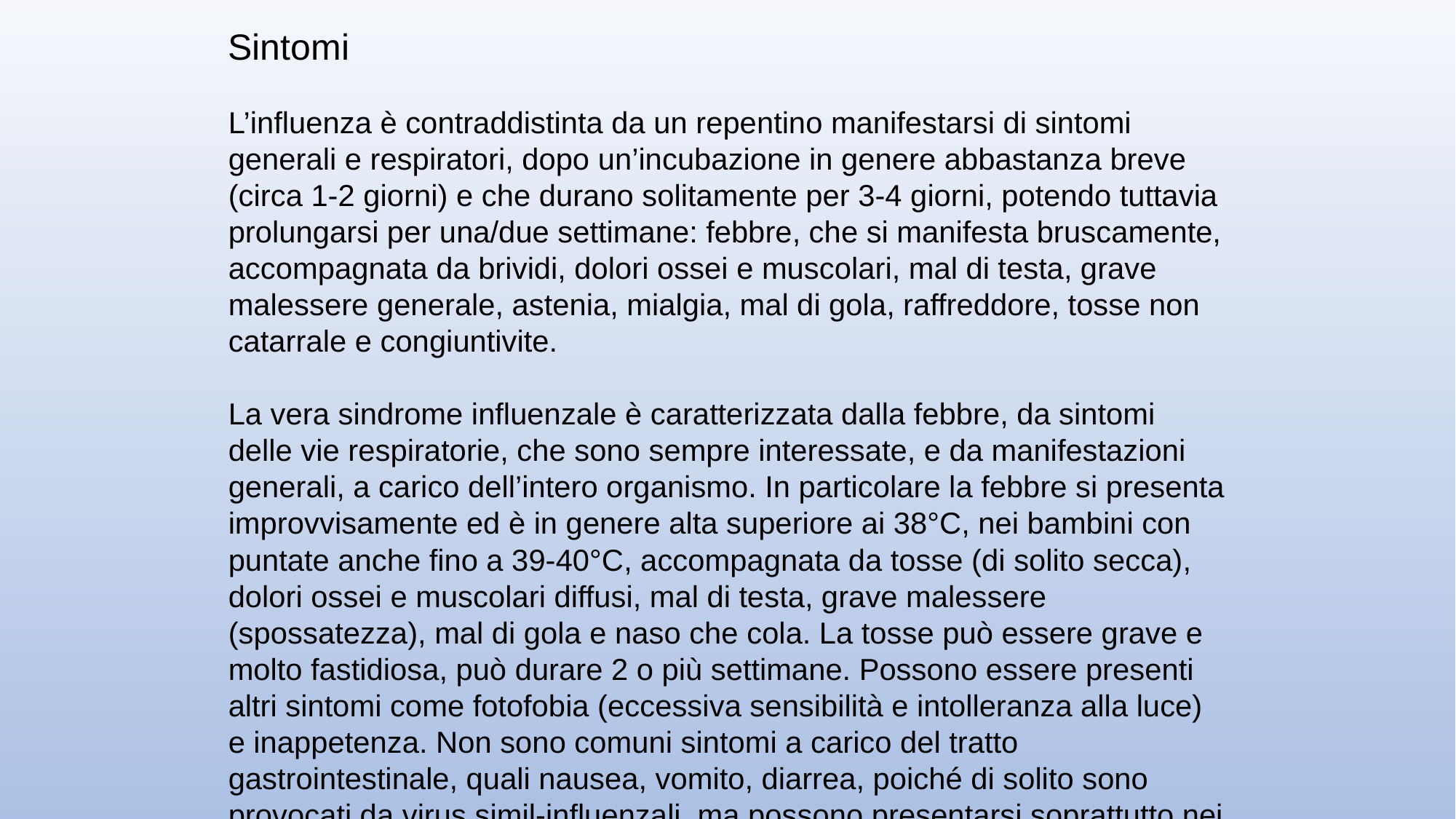

Sintomi

L’influenza è contraddistinta da un repentino manifestarsi di sintomi generali e respiratori, dopo un’incubazione in genere abbastanza breve (circa 1-2 giorni) e che durano solitamente per 3-4 giorni, potendo tuttavia prolungarsi per una/due settimane: febbre, che si manifesta bruscamente, accompagnata da brividi, dolori ossei e muscolari, mal di testa, grave malessere generale, astenia, mialgia, mal di gola, raffreddore, tosse non catarrale e congiuntivite.

La vera sindrome influenzale è caratterizzata dalla febbre, da sintomi delle vie respiratorie, che sono sempre interessate, e da manifestazioni generali, a carico dell’intero organismo. In particolare la febbre si presenta improvvisamente ed è in genere alta superiore ai 38°C, nei bambini con puntate anche fino a 39-40°C, accompagnata da tosse (di solito secca), dolori ossei e muscolari diffusi, mal di testa, grave malessere (spossatezza), mal di gola e naso che cola. La tosse può essere grave e molto fastidiosa, può durare 2 o più settimane. Possono essere presenti altri sintomi come fotofobia (eccessiva sensibilità e intolleranza alla luce) e inappetenza. Non sono comuni sintomi a carico del tratto gastrointestinale, quali nausea, vomito, diarrea, poiché di solito sono provocati da virus simil-influenzali, ma possono presentarsi soprattutto nei bambini.